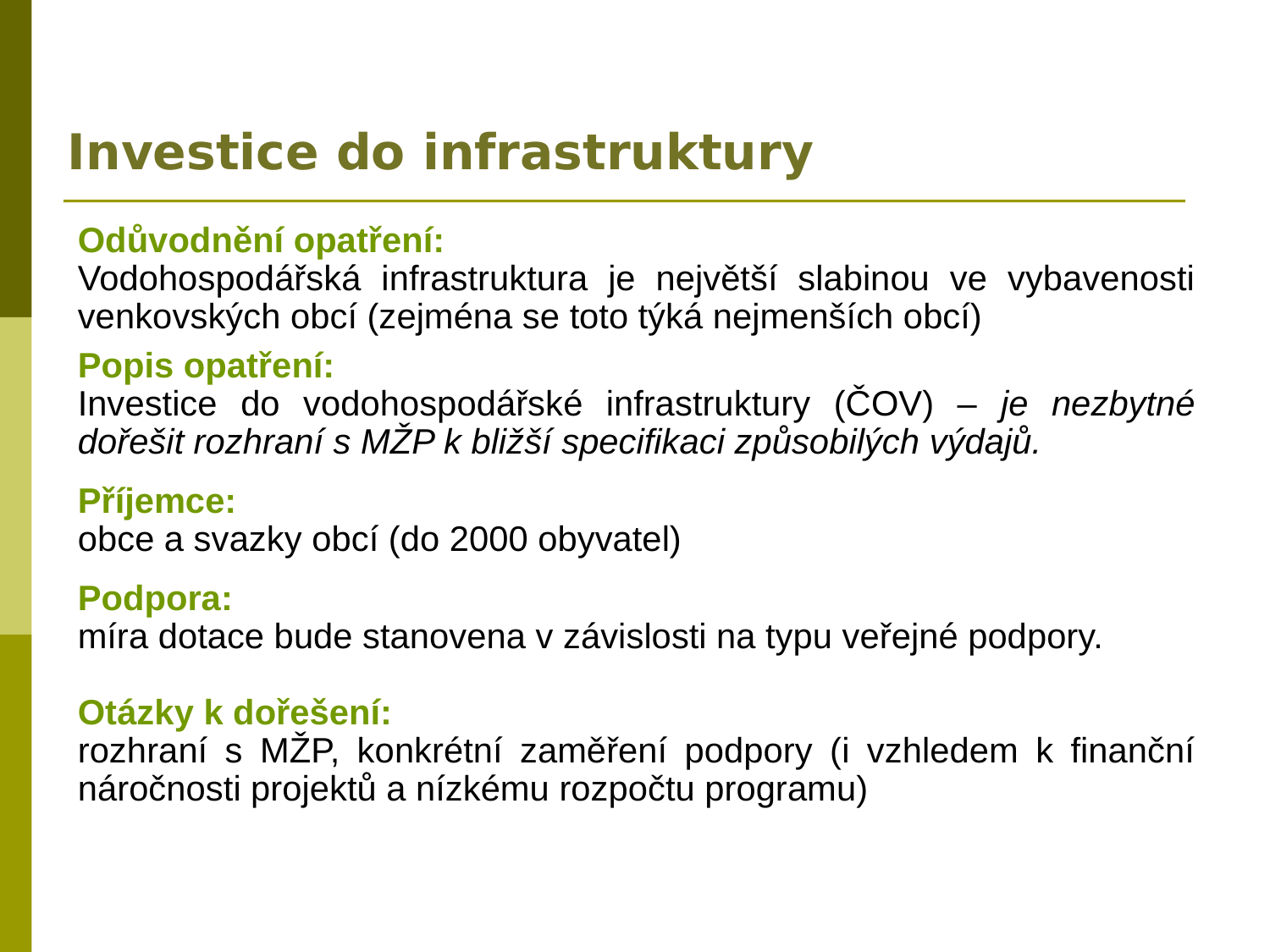

# Investice do infrastruktury
Odůvodnění opatření:
Vodohospodářská infrastruktura je největší slabinou ve vybavenosti venkovských obcí (zejména se toto týká nejmenších obcí)
Popis opatření:
Investice do vodohospodářské infrastruktury (ČOV) – je nezbytné dořešit rozhraní s MŽP k bližší specifikaci způsobilých výdajů.
Příjemce:
obce a svazky obcí (do 2000 obyvatel)
Podpora:
míra dotace bude stanovena v závislosti na typu veřejné podpory.

Otázky k dořešení:
rozhraní s MŽP, konkrétní zaměření podpory (i vzhledem k finanční náročnosti projektů a nízkému rozpočtu programu)